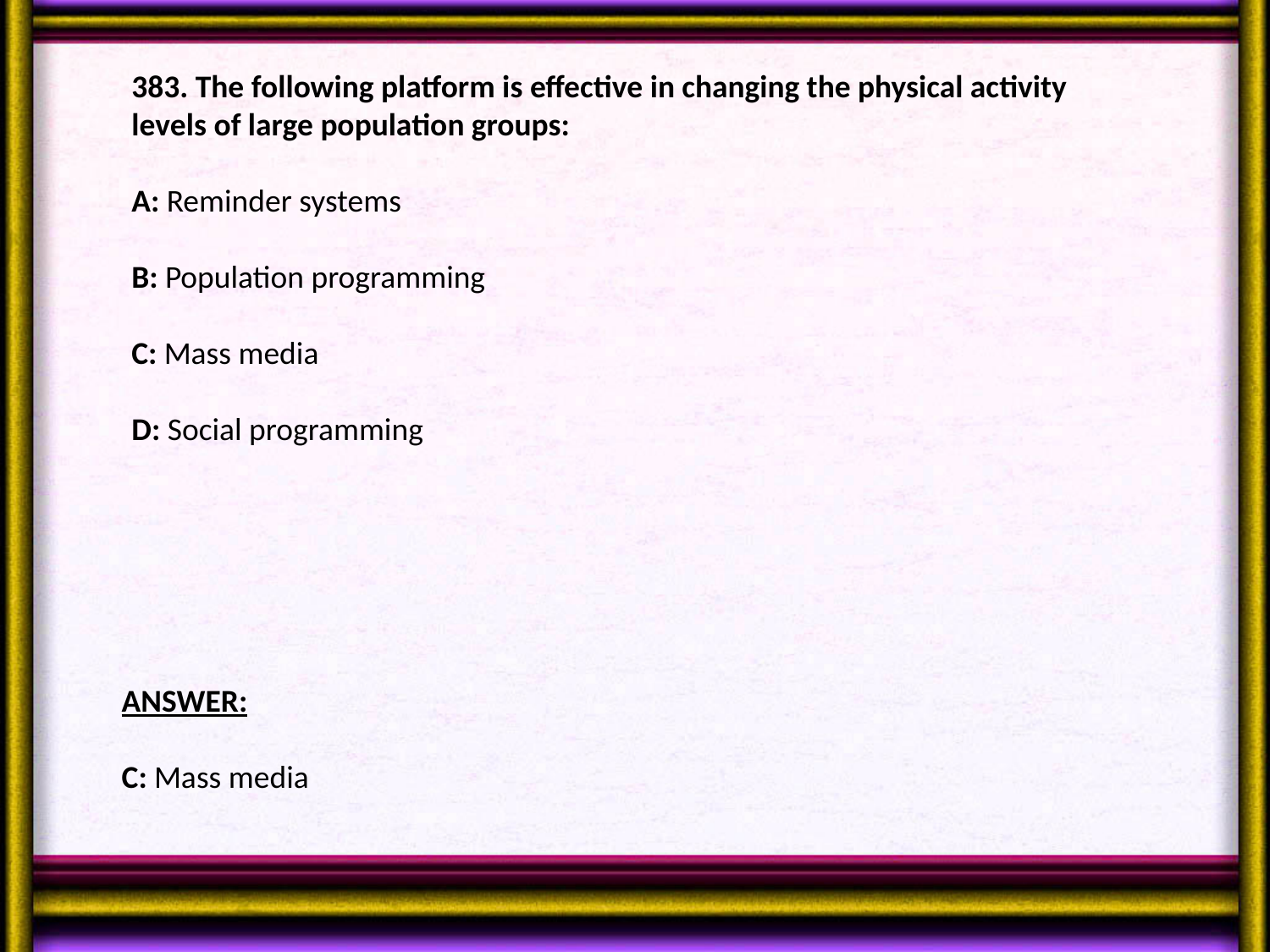

383. The following platform is effective in changing the physical activity levels of large population groups:

A: Reminder systems

B: Population programming

C: Mass media

D: Social programming
ANSWER:

C: Mass media